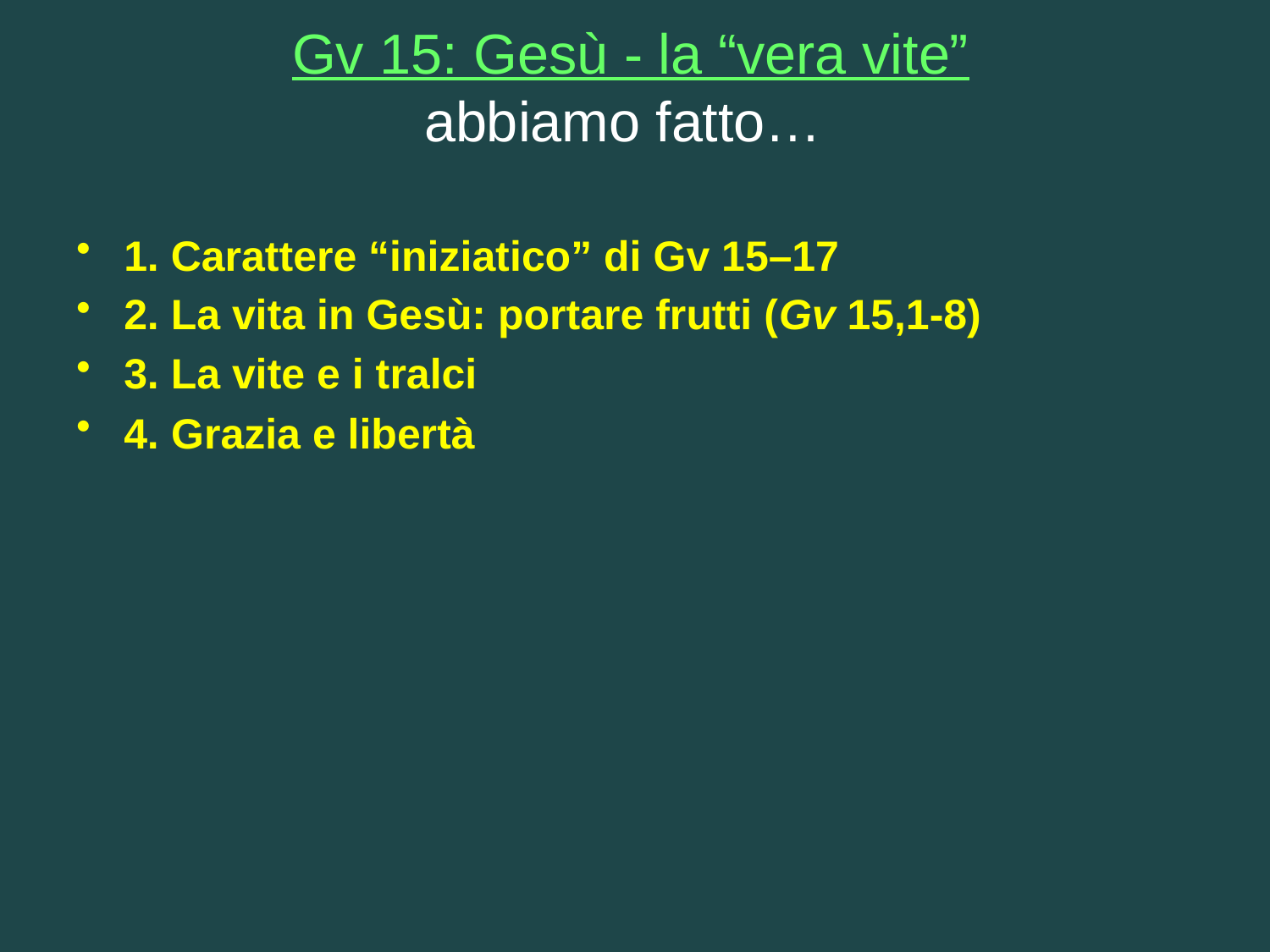

# Gv 15: Gesù - la “vera vite” abbiamo fatto…
1. Carattere “iniziatico” di Gv 15–17
2. La vita in Gesù: portare frutti (Gv 15,1-8)
3. La vite e i tralci
4. Grazia e libertà